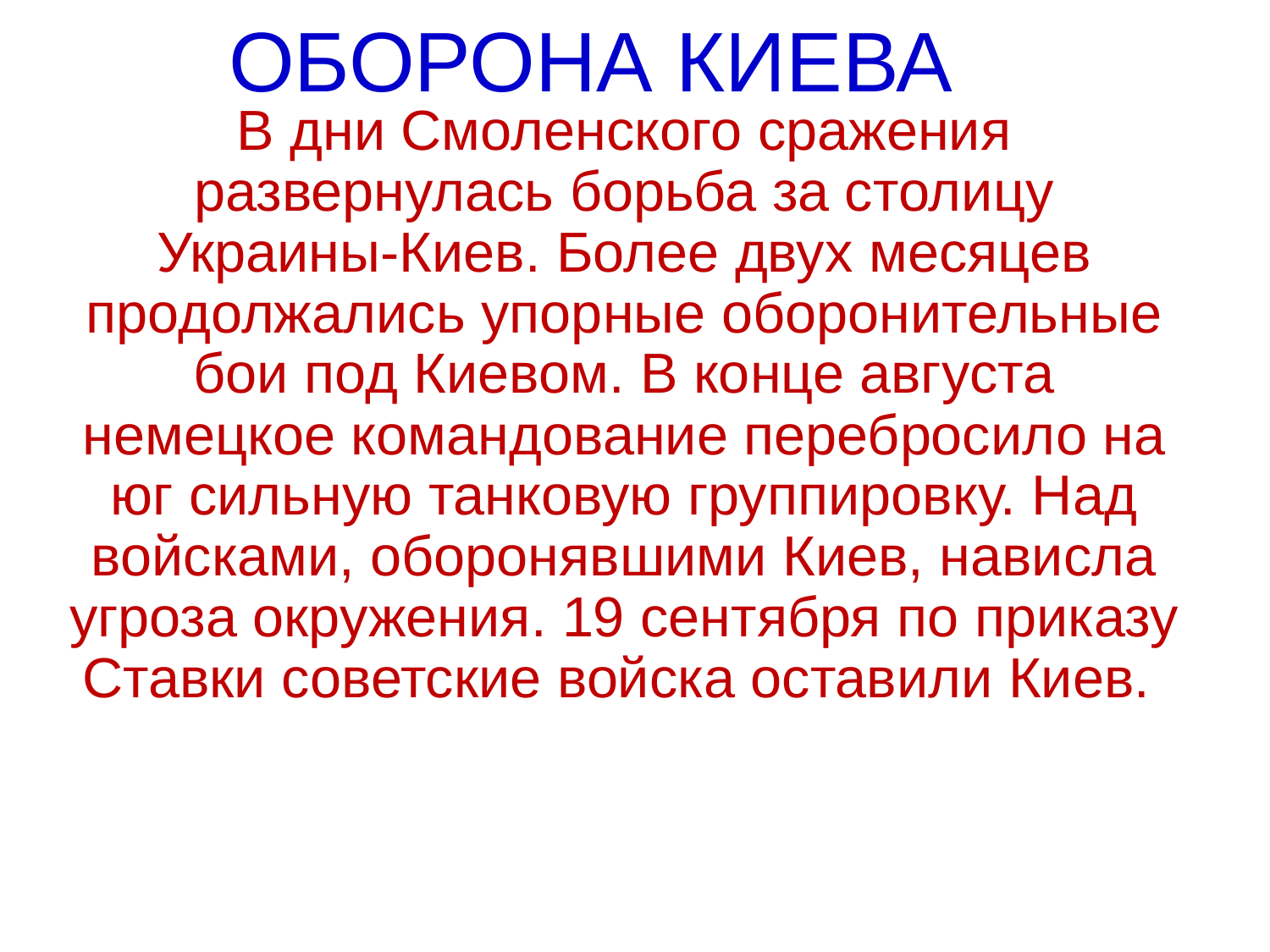

ОБОРОНА КИЕВА
В дни Смоленского сражения развернулась борьба за столицу Украины-Киев. Более двух месяцев продолжались упорные оборонительные бои под Киевом. В конце августа немецкое командование перебросило на юг сильную танковую группировку. Над войсками, оборонявшими Киев, нависла угроза окружения. 19 сентября по приказу Ставки советские войска оставили Киев.